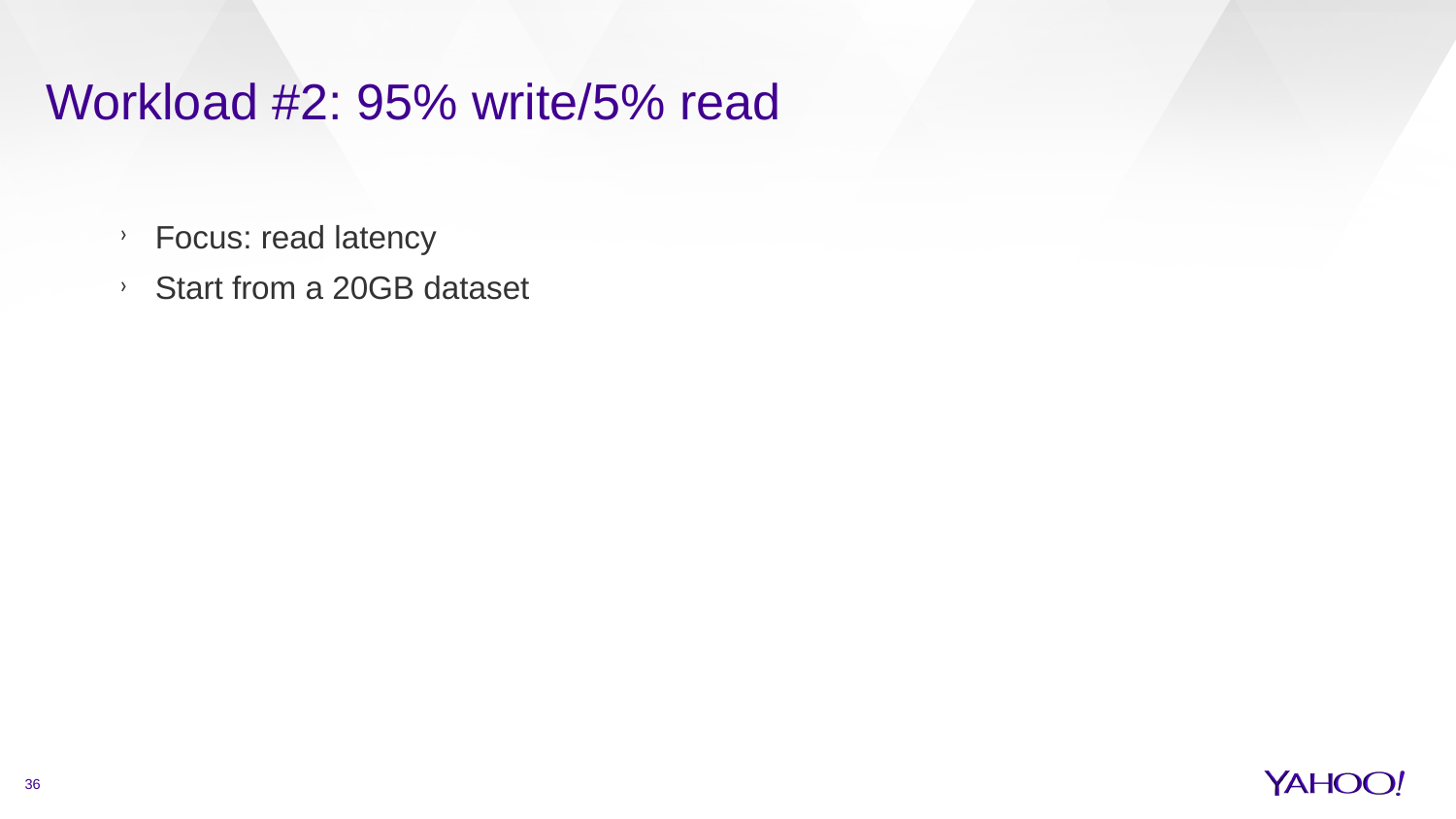

# Workload #2: 95% write/5% read
Focus: read latency
Start from a 20GB dataset

36